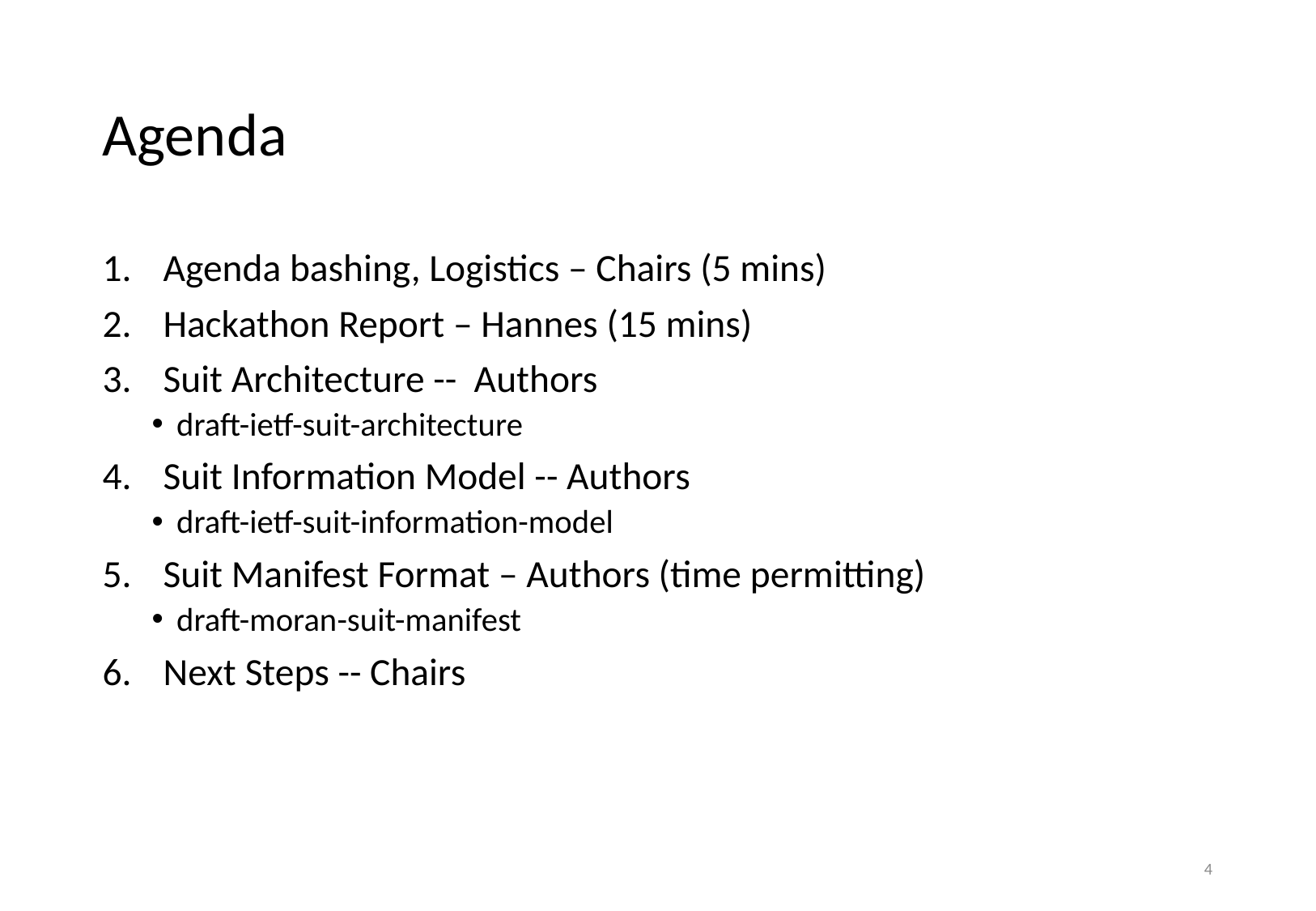

# Agenda
Agenda bashing, Logistics – Chairs (5 mins)
Hackathon Report – Hannes (15 mins)
Suit Architecture --  Authors
draft-ietf-suit-architecture
Suit Information Model -- Authors
draft-ietf-suit-information-model
Suit Manifest Format – Authors (time permitting)
draft-moran-suit-manifest
Next Steps -- Chairs

4